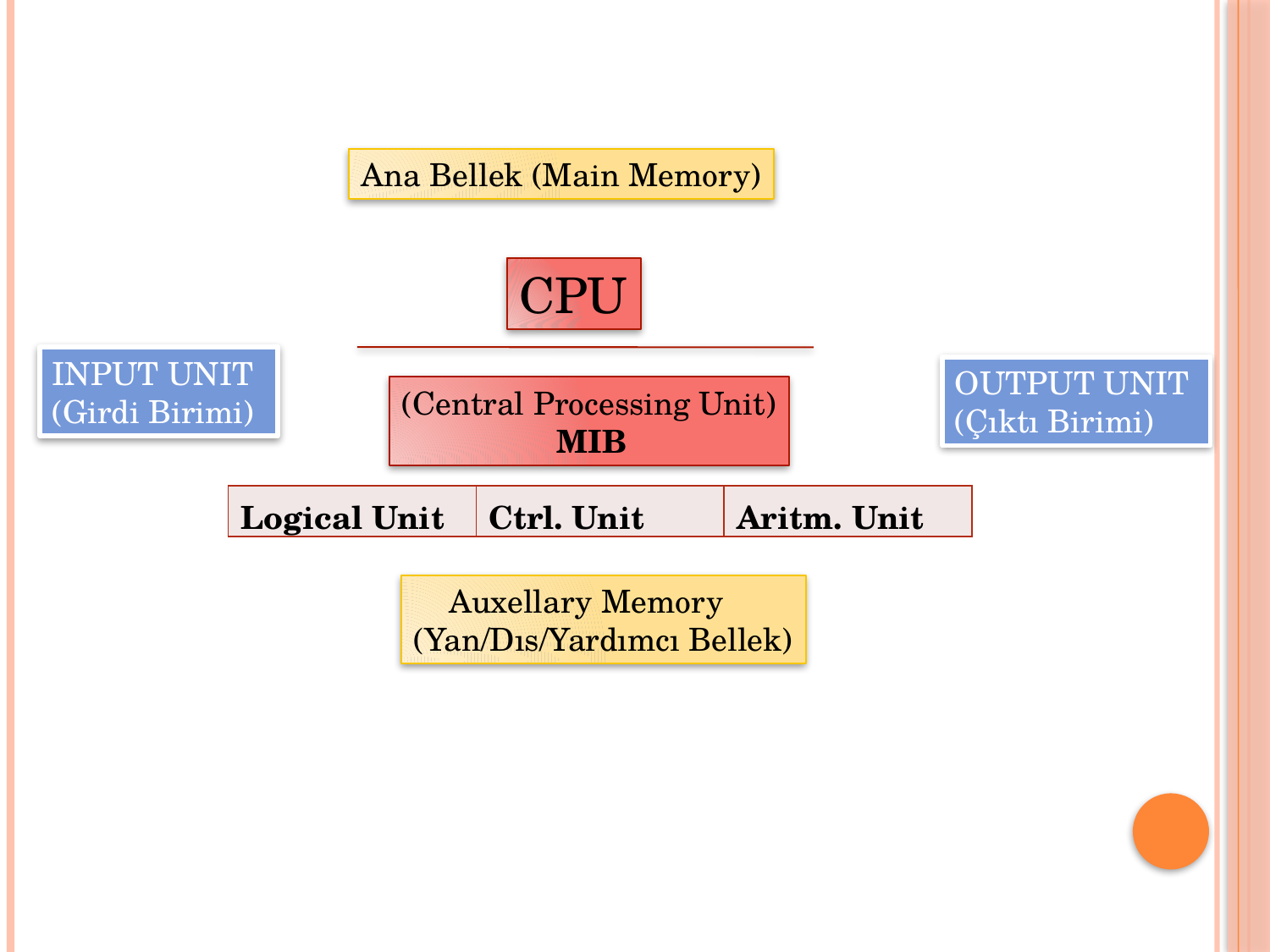

Ana Bellek (Main Memory)
CPU
INPUT UNIT
(Girdi Birimi)
OUTPUT UNIT
(Çıktı Birimi)
(Central Processing Unit)
                 MIB
| Logical Unit | Ctrl. Unit | Aritm. Unit |
| --- | --- | --- |
    Auxellary Memory
(Yan/Dıs/Yardımcı Bellek)